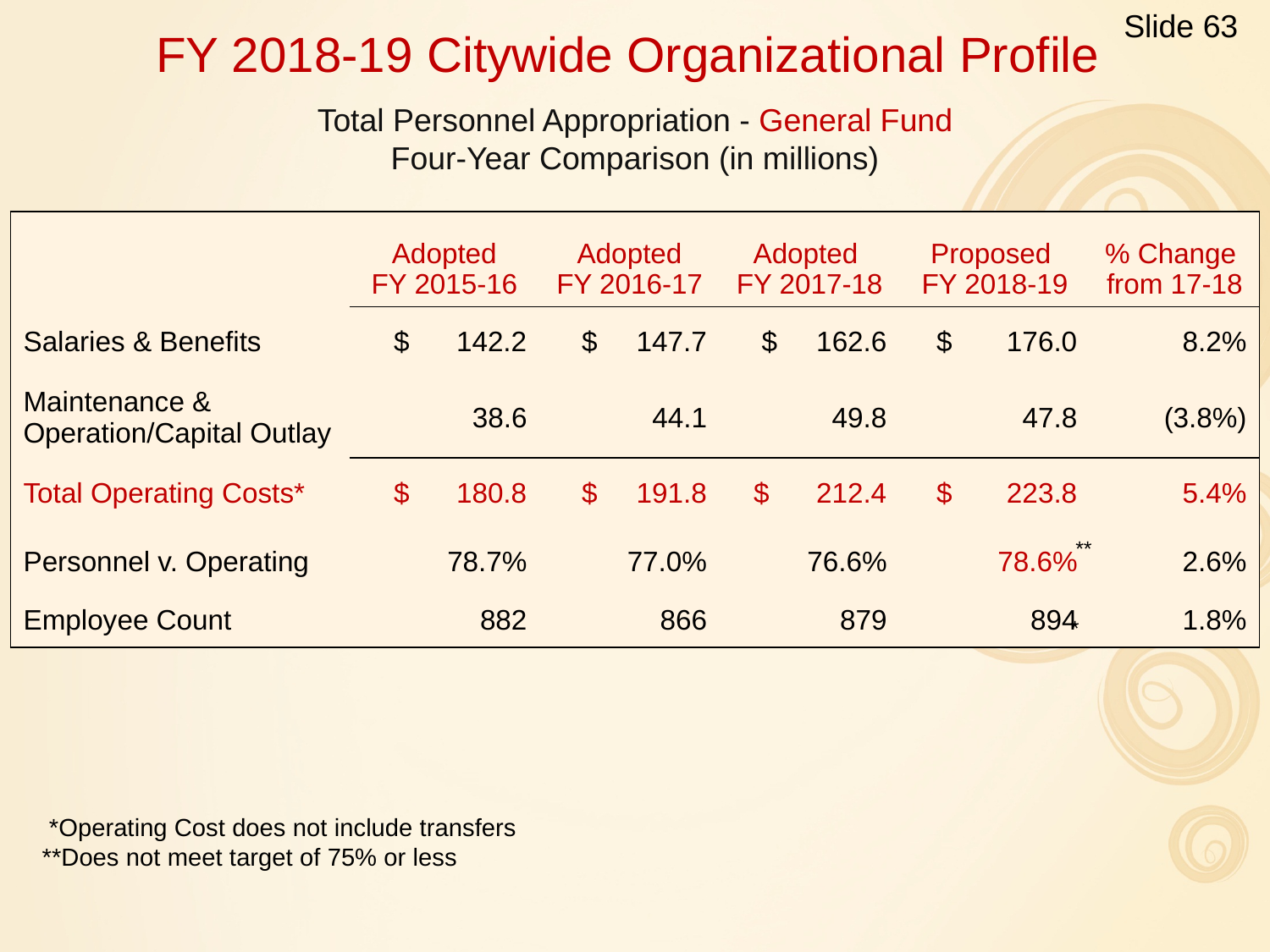

Slide 63
FY 2018-19 Citywide Organizational Profile
# Total Personnel Appropriation - General Fund Four-Year Comparison (in millions)
|  | Adopted FY 2015-16 | Adopted FY 2016-17 | Adopted FY 2017-18 | Proposed FY 2018-19 | % Change from 17-18 |
| --- | --- | --- | --- | --- | --- |
| Salaries & Benefits | $ 142.2 | $ 147.7 | $ 162.6 | $ 176.0 | 8.2% |
| Maintenance & Operation/Capital Outlay | 38.6 | 44.1 | 49.8 | 47.8 | (3.8%) |
| Total Operating Costs\* | $ 180.8 | $ 191.8 | $ 212.4 | $ 223.8 | 5.4% |
| Personnel v. Operating | 78.7% | 77.0% | 76.6% | 78.6% | 2.6% |
| Employee Count | 882 | 866 | 879 | 894 | 1.8% |
**
*

 *Operating Cost does not include transfers
**Does not meet target of 75% or less